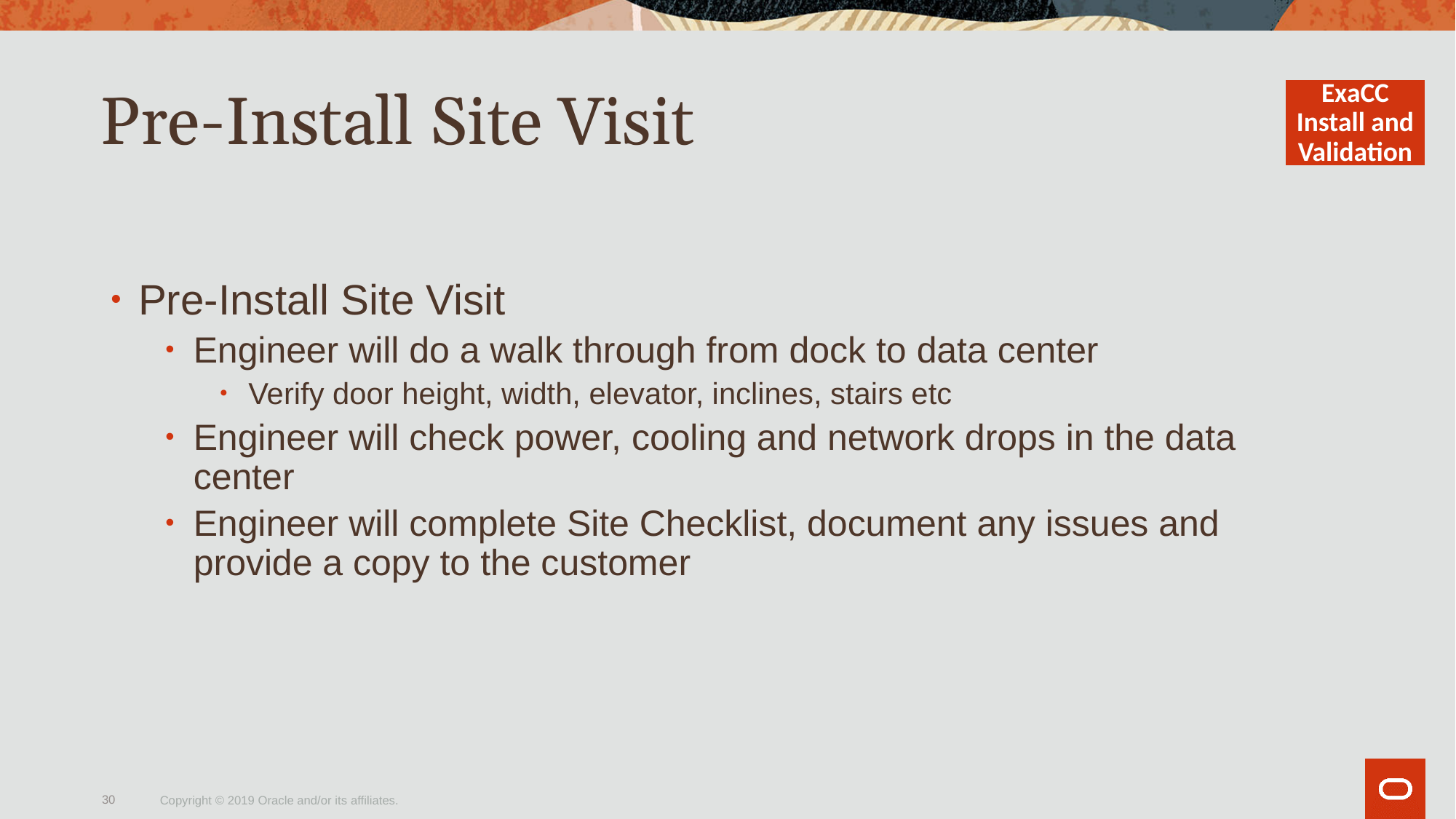

# Pre-Install Site Visit
ExaCC Install and Validation
Pre-Install Site Visit
Engineer will do a walk through from dock to data center
Verify door height, width, elevator, inclines, stairs etc
Engineer will check power, cooling and network drops in the data center
Engineer will complete Site Checklist, document any issues and provide a copy to the customer
30
Copyright © 2019 Oracle and/or its affiliates.